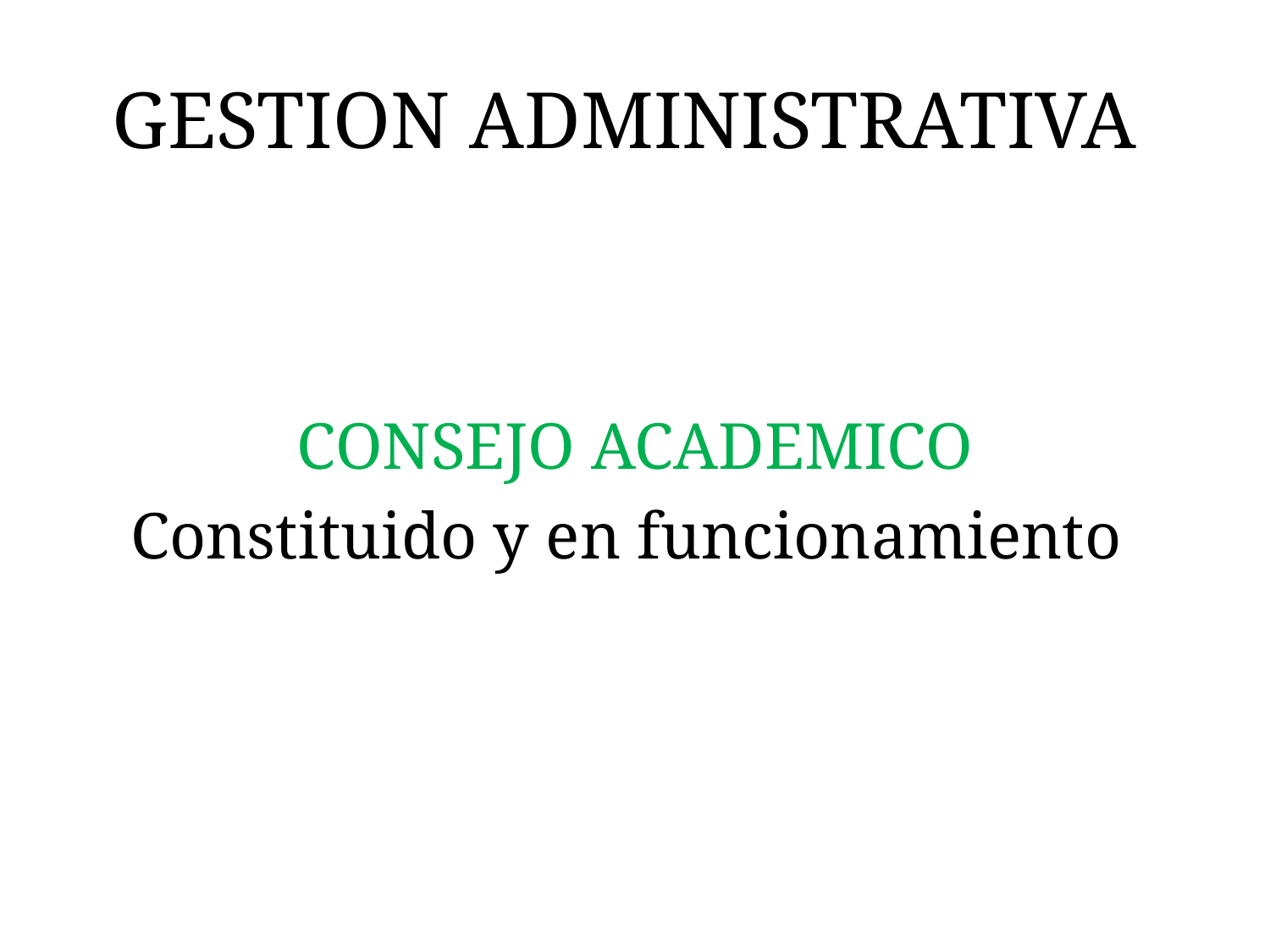

# GESTION ADMINISTRATIVA

CONSEJO ACADEMICO
Constituido y en funcionamiento